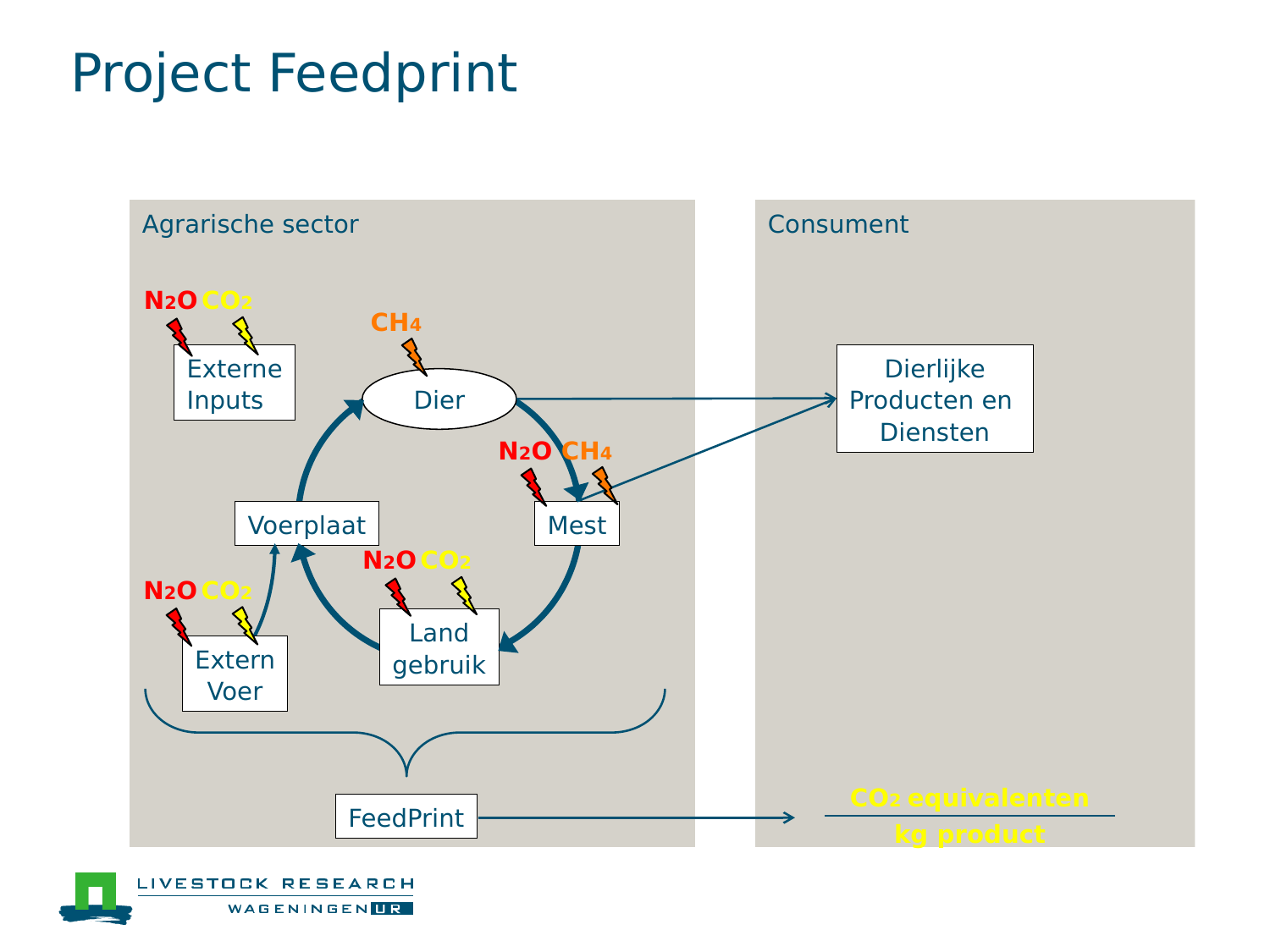

# Project Feedprint
Agrarische sector

Consument

N2O
CO2
CH4

Externe
Inputs
Dierlijke
Producten en
Diensten
Dier

CH4
N2O

Voerplaat
Mest
N2O
CO2
N2O
CO2

Land
gebruik
Extern
Voer
CO2 equivalenten
FeedPrint
kg product